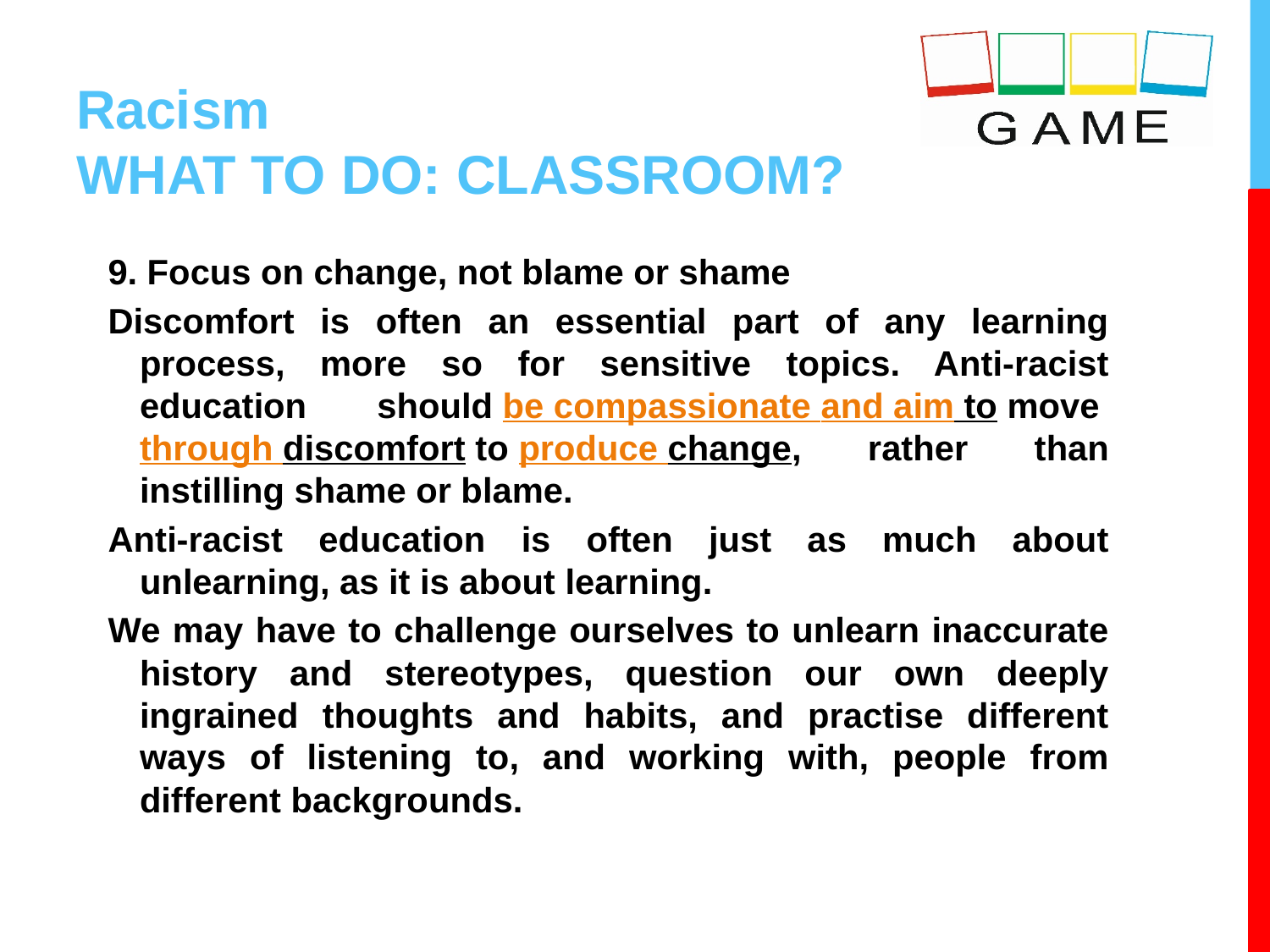

# Racism WHAT TO DO: CLASSROOM?
9. Focus on change, not blame or shame
Discomfort is often an essential part of any learning process, more so for sensitive topics. Anti-racist education should be compassionate and aim to move through discomfort to produce change, rather than instilling shame or blame.
Anti-racist education is often just as much about unlearning, as it is about learning.
We may have to challenge ourselves to unlearn inaccurate history and stereotypes, question our own deeply ingrained thoughts and habits, and practise different ways of listening to, and working with, people from different backgrounds.